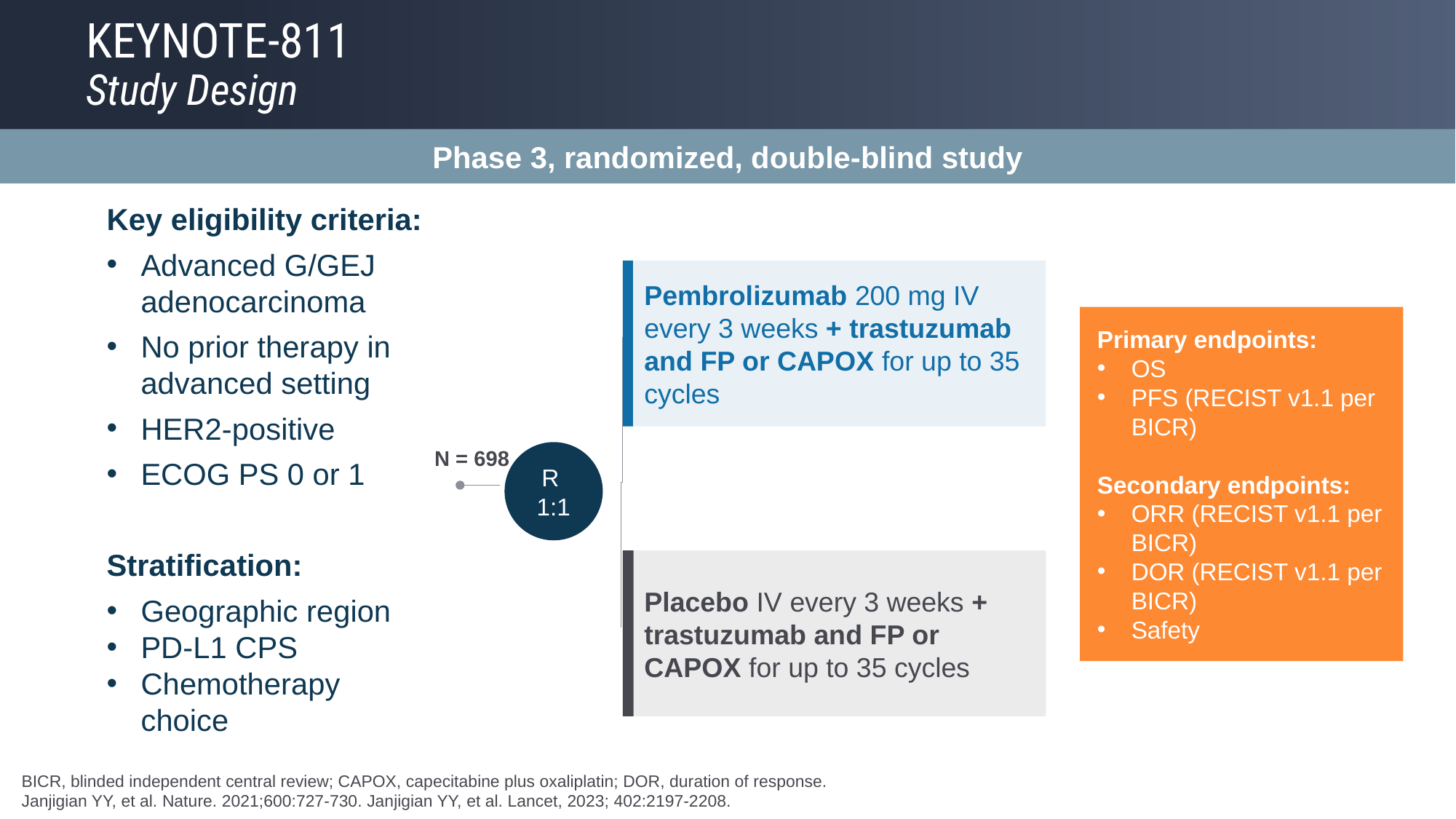

# KEYNOTE-811 Study Design
Phase 3, randomized, double-blind study
Key eligibility criteria:
Advanced G/GEJ adenocarcinoma
No prior therapy in advanced setting
HER2-positive
ECOG PS 0 or 1

Stratification:
Geographic region
PD-L1 CPS
Chemotherapy choice
Pembrolizumab 200 mg IV every 3 weeks + trastuzumab and FP or CAPOX for up to 35 cycles

Primary endpoints:
OS
PFS (RECIST v1.1 per BICR)

Secondary endpoints:
ORR (RECIST v1.1 per BICR)
DOR (RECIST v1.1 per BICR)
Safety
N = 698
R
1:1

Placebo IV every 3 weeks + trastuzumab and FP or CAPOX for up to 35 cycles
BICR, blinded independent central review; CAPOX, capecitabine plus oxaliplatin; DOR, duration of response.
Janjigian YY, et al. Nature. 2021;600:727-730. Janjigian YY, et al. Lancet, 2023; 402:2197-2208.